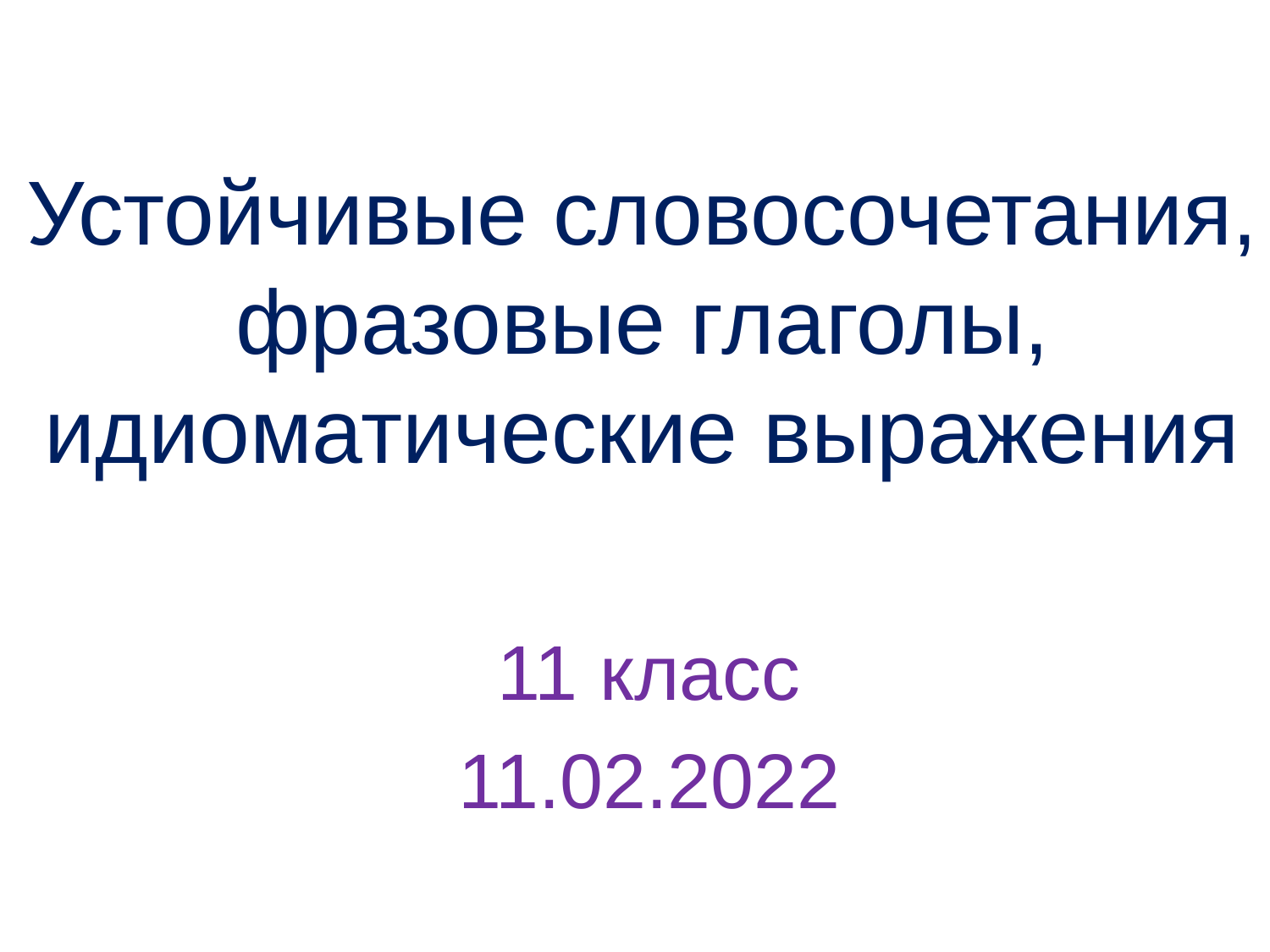

# Устойчивые словосочетания, фразовые глаголы, идиоматические выражения
11 класс
11.02.2022